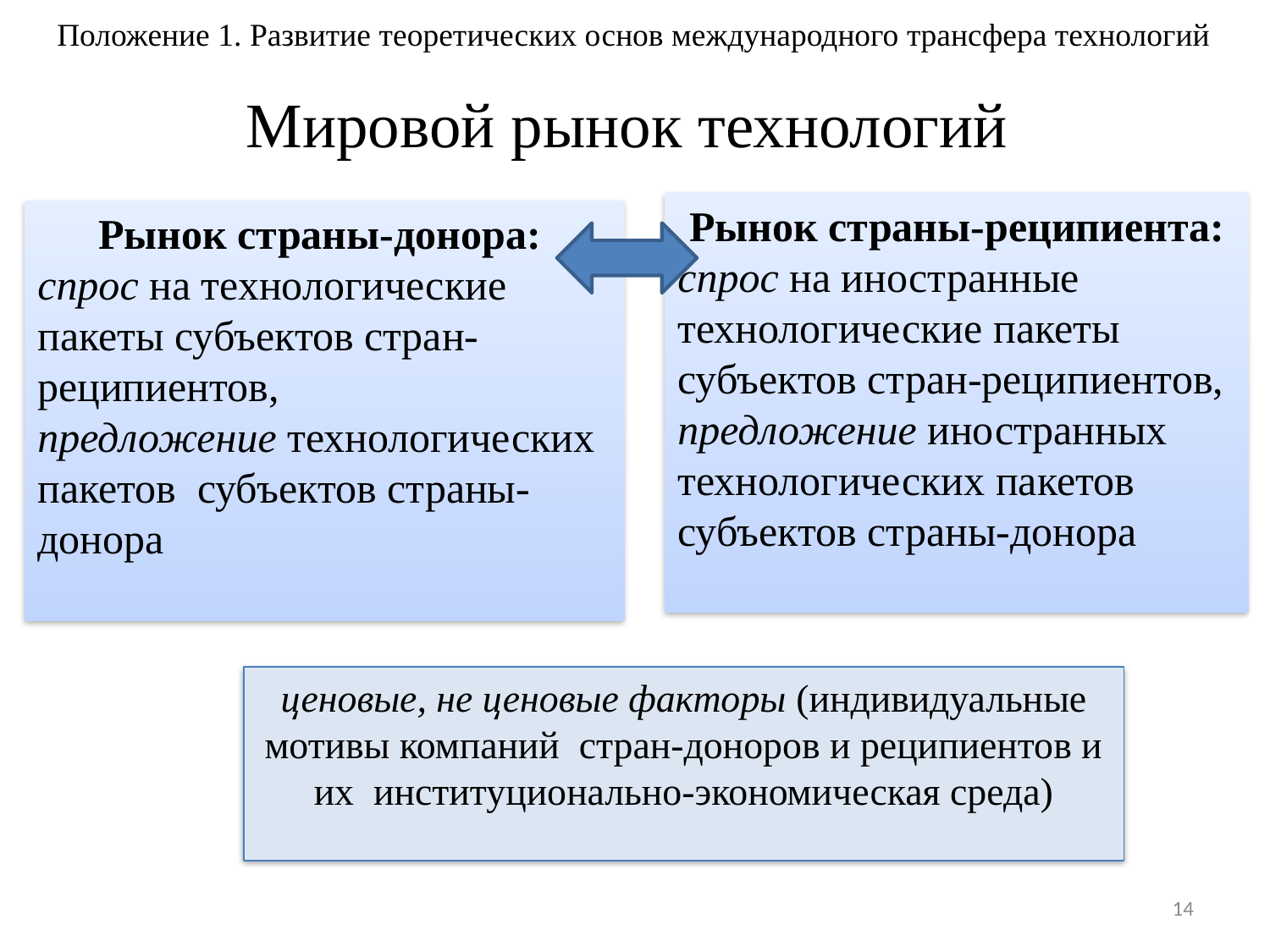

Положение 1. Развитие теоретических основ международного трансфера технологий
# Мировой рынок технологий
Рынок страны-реципиента:
спрос на иностранные технологические пакеты субъектов стран-реципиентов,
предложение иностранных технологических пакетов субъектов страны-донора
Рынок страны-донора:
спрос на технологические пакеты субъектов стран-реципиентов,
предложение технологических пакетов  субъектов страны-донора

ценовые, не ценовые факторы (индивидуальные мотивы компаний  стран-доноров и реципиентов и их  институционально-экономическая среда)

14